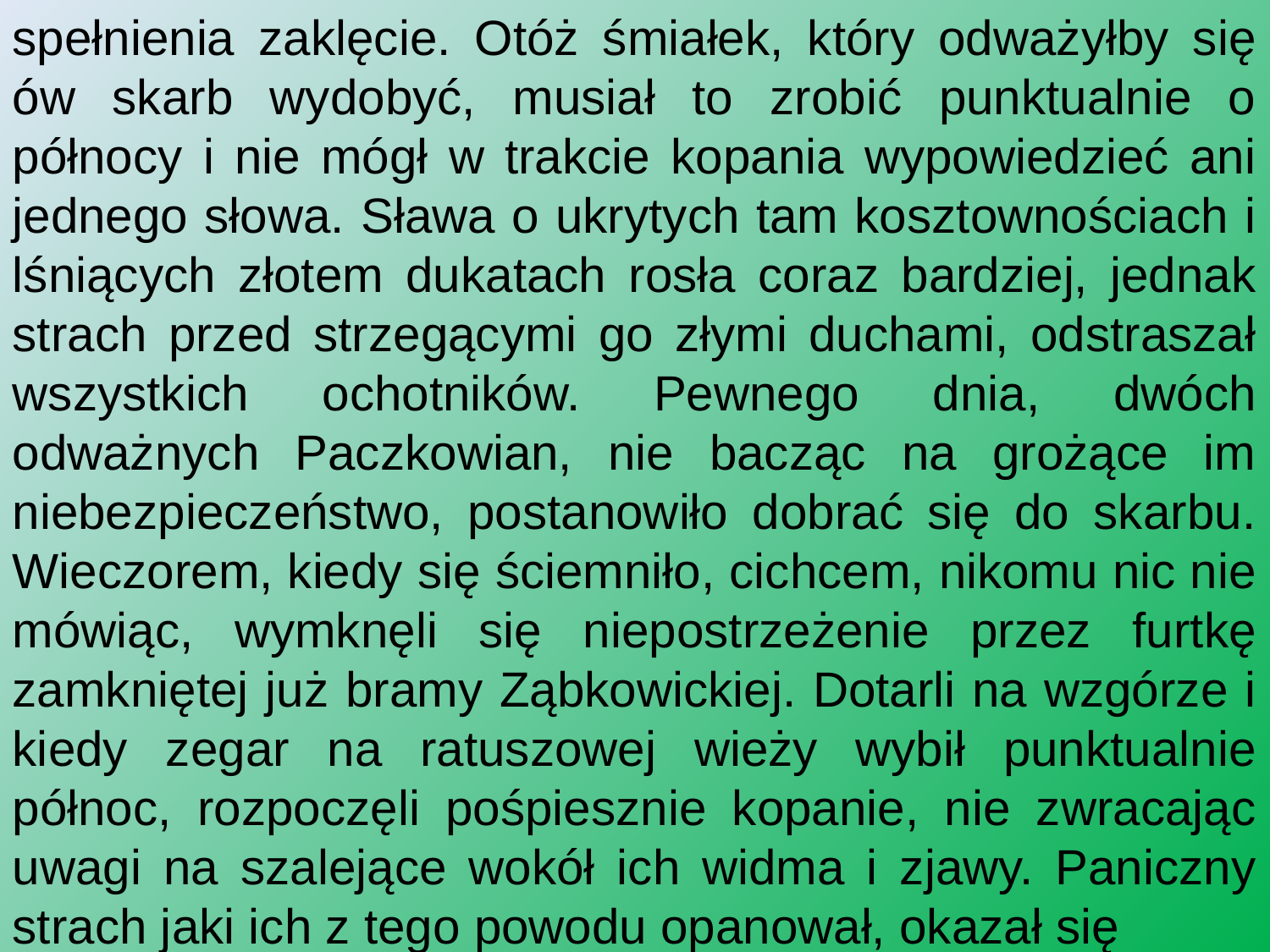

spełnienia zaklęcie. Otóż śmiałek, który odważyłby się ów skarb wydobyć, musiał to zrobić punktualnie o północy i nie mógł w trakcie kopania wypowiedzieć ani jednego słowa. Sława o ukrytych tam kosztownościach i lśniących złotem dukatach rosła coraz bardziej, jednak strach przed strzegącymi go złymi duchami, odstraszał wszystkich ochotników. Pewnego dnia, dwóch odważnych Paczkowian, nie bacząc na grożące im niebezpieczeństwo, postanowiło dobrać się do skarbu. Wieczorem, kiedy się ściemniło, cichcem, nikomu nic nie mówiąc, wymknęli się niepostrzeżenie przez furtkę zamkniętej już bramy Ząbkowickiej. Dotarli na wzgórze i kiedy zegar na ratuszowej wieży wybił punktualnie północ, rozpoczęli pośpiesznie kopanie, nie zwracając uwagi na szalejące wokół ich widma i zjawy. Paniczny strach jaki ich z tego powodu opanował, okazał się